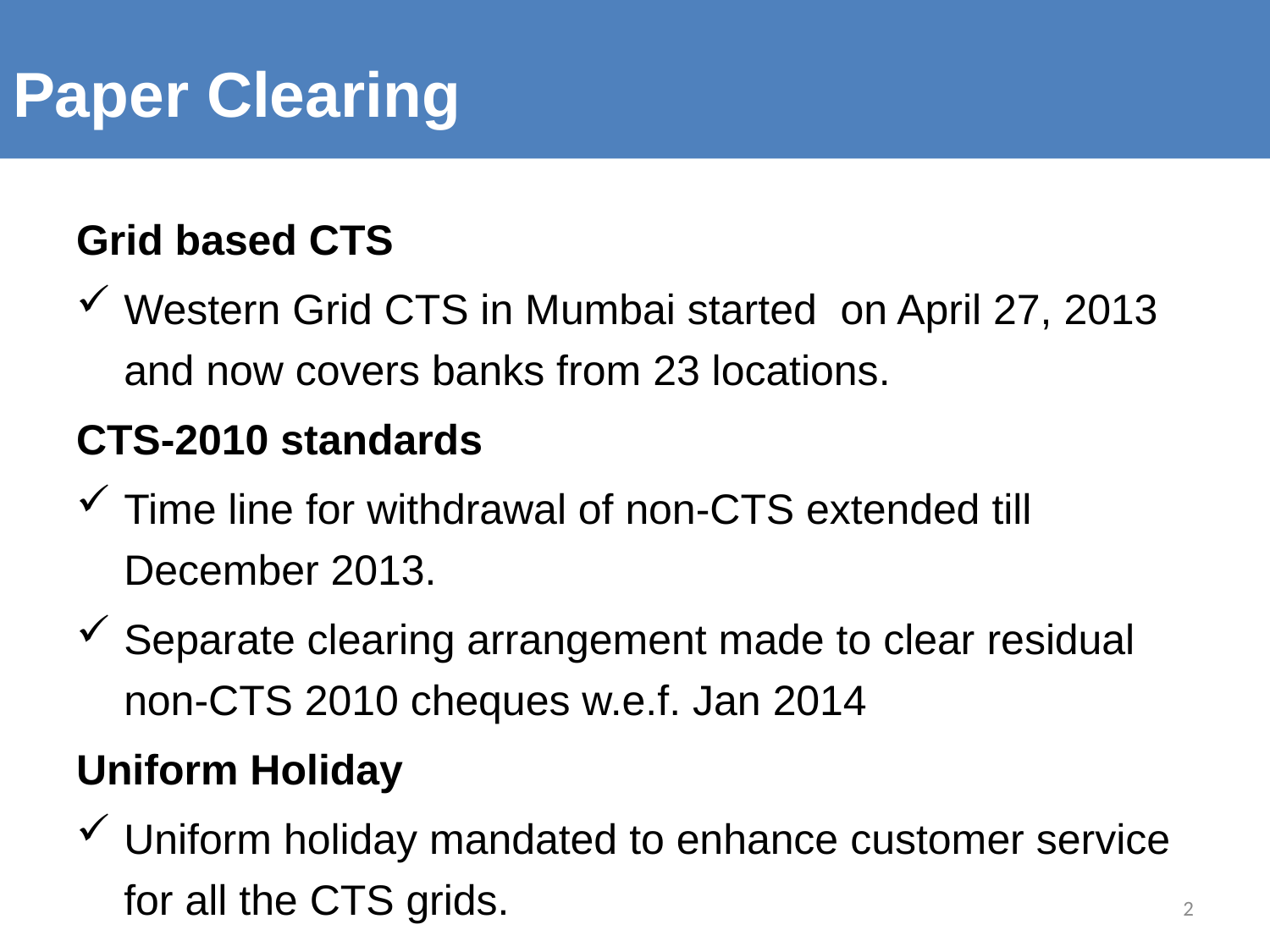

# Paper Clearing
Grid based CTS
Western Grid CTS in Mumbai started  on April 27, 2013 and now covers banks from 23 locations.
CTS-2010 standards
Time line for withdrawal of non-CTS extended till December 2013.
Separate clearing arrangement made to clear residual non-CTS 2010 cheques w.e.f. Jan 2014
Uniform Holiday
Uniform holiday mandated to enhance customer service for all the CTS grids.
2